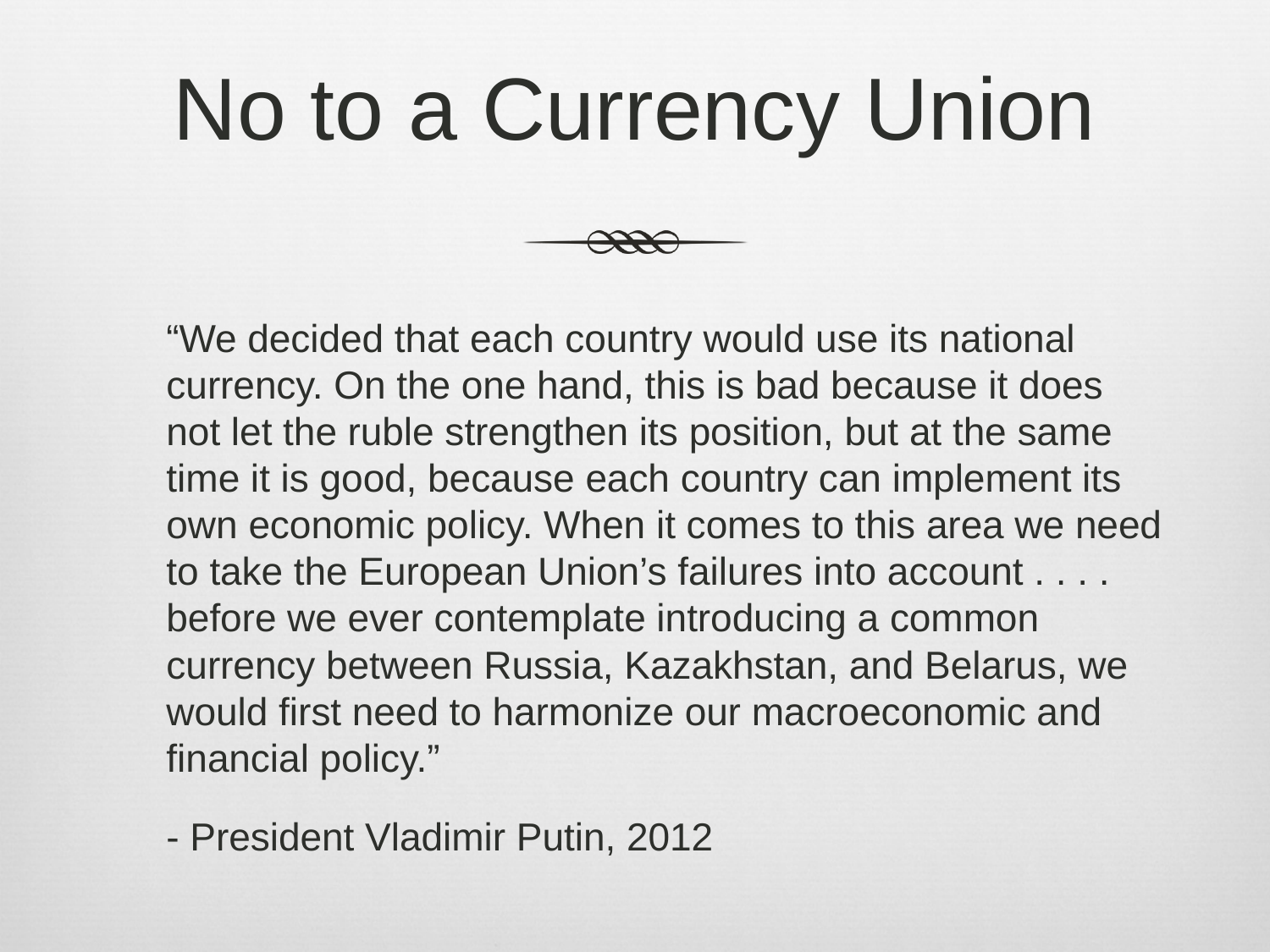

# No to a Currency Union
	“We decided that each country would use its national currency. On the one hand, this is bad because it does not let the ruble strengthen its position, but at the same time it is good, because each country can implement its own economic policy. When it comes to this area we need to take the European Union’s failures into account . . . . before we ever contemplate introducing a common currency between Russia, Kazakhstan, and Belarus, we would first need to harmonize our macroeconomic and financial policy.”
				- President Vladimir Putin, 2012